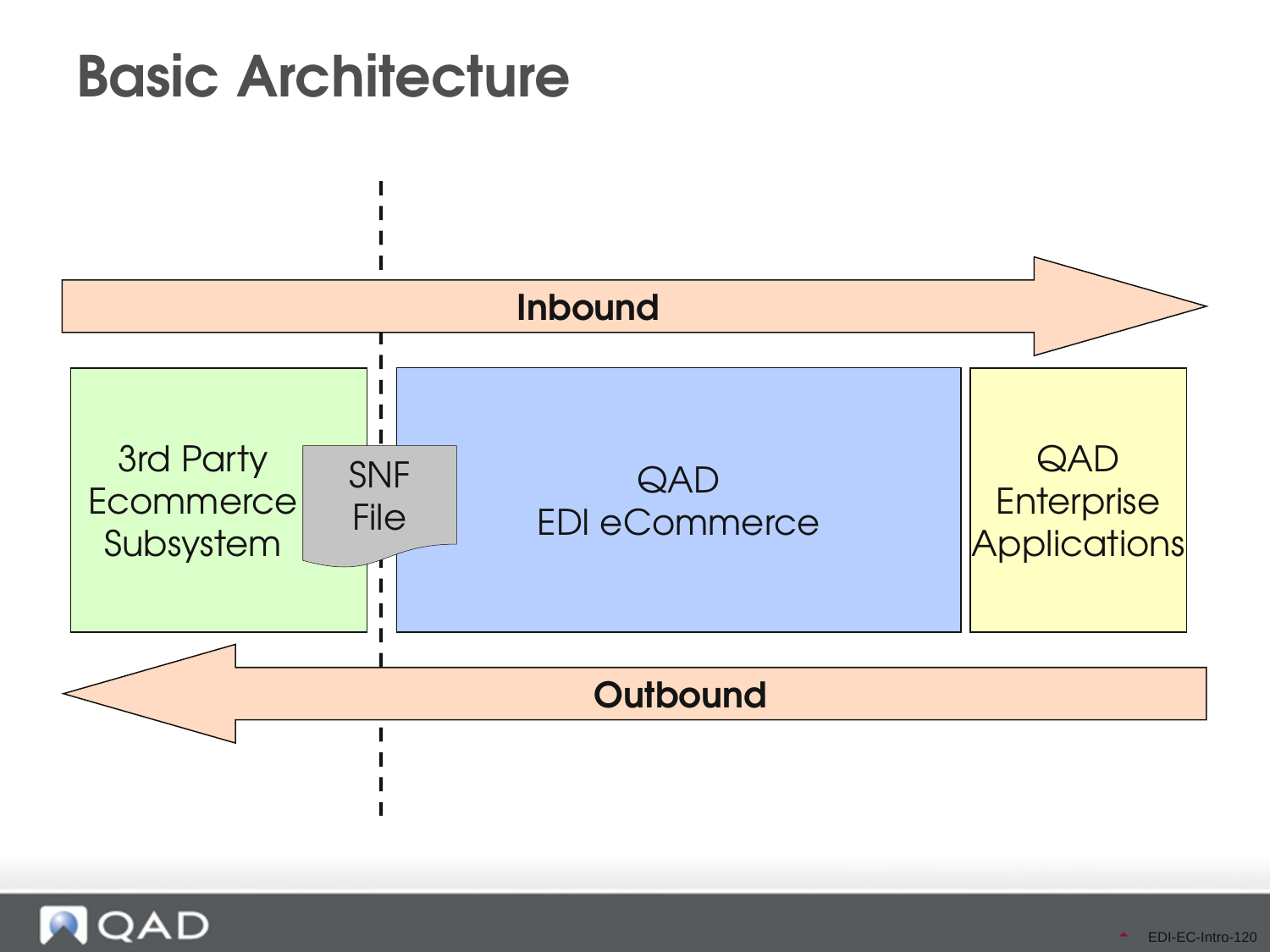

# Basic Architecture

Inbound
QAD
EDI eCommerce
3rd Party
Ecommerce
Subsystem
QAD
Enterprise
Applications
SNF
File
Outbound
EDI-EC-Intro-120